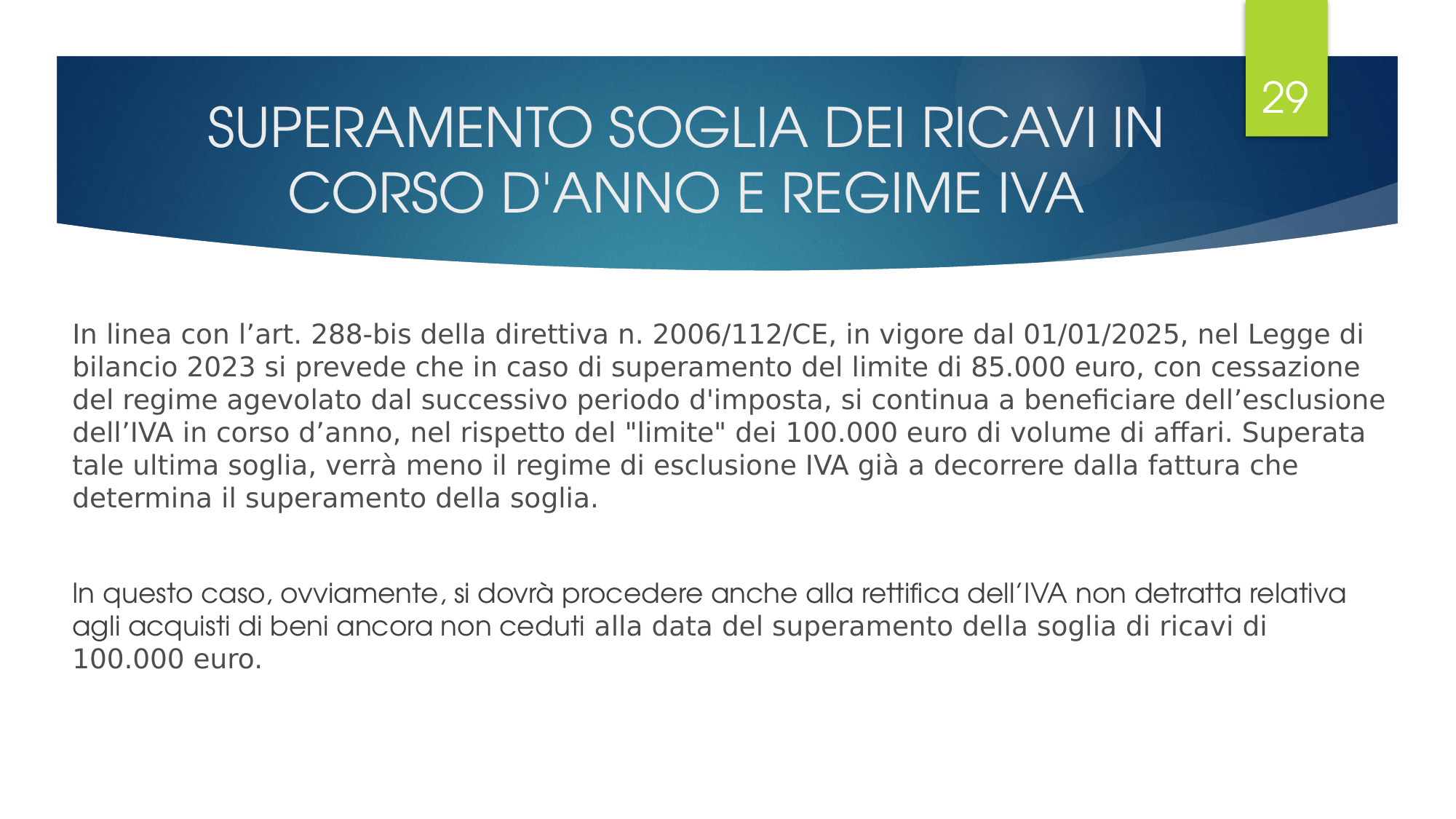

29
# SUPERAMENTO SOGLIA DEI RICAVI IN CORSO D'ANNO E REGIME IVA
In linea con l’art. 288-bis della direttiva n. 2006/112/CE, in vigore dal 01/01/2025, nel Legge di bilancio 2023 si prevede che in caso di superamento del limite di 85.000 euro, con cessazione del regime agevolato dal successivo periodo d'imposta, si continua a beneficiare dell’esclusione dell’IVA in corso d’anno, nel rispetto del "limite" dei 100.000 euro di volume di affari. Superata tale ultima soglia, verrà meno il regime di esclusione IVA già a decorrere dalla fattura che determina il superamento della soglia.

In questo caso, ovviamente, si dovrà procedere anche alla rettifica dell’IVA non detratta relativa agli acquisti di beni ancora non ceduti alla data del superamento della soglia di ricavi di 100.000 euro.